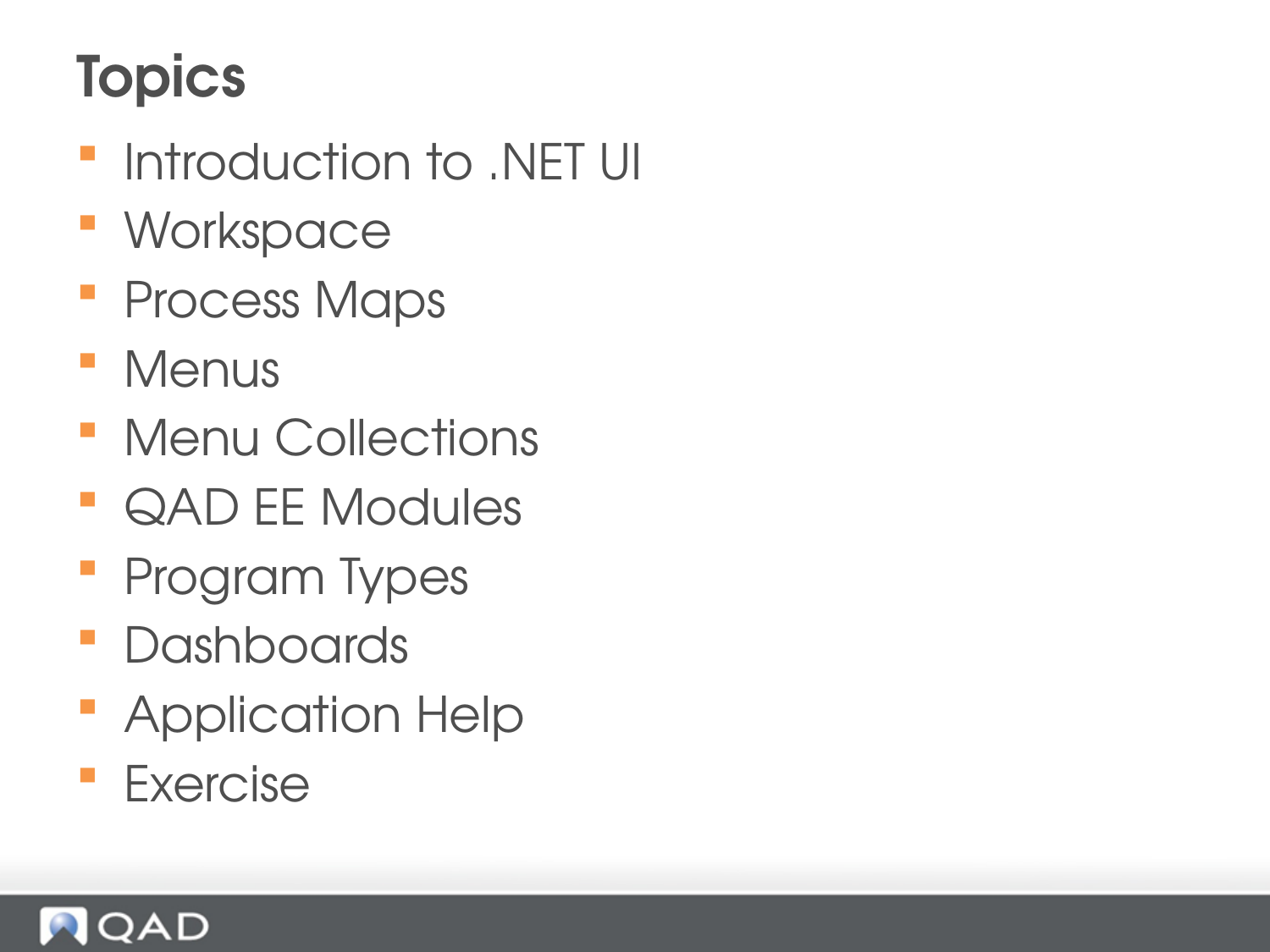

# Topics
Introduction to .NET UI
Workspace
Process Maps
Menus
Menu Collections
QAD EE Modules
Program Types
Dashboards
Application Help
Exercise